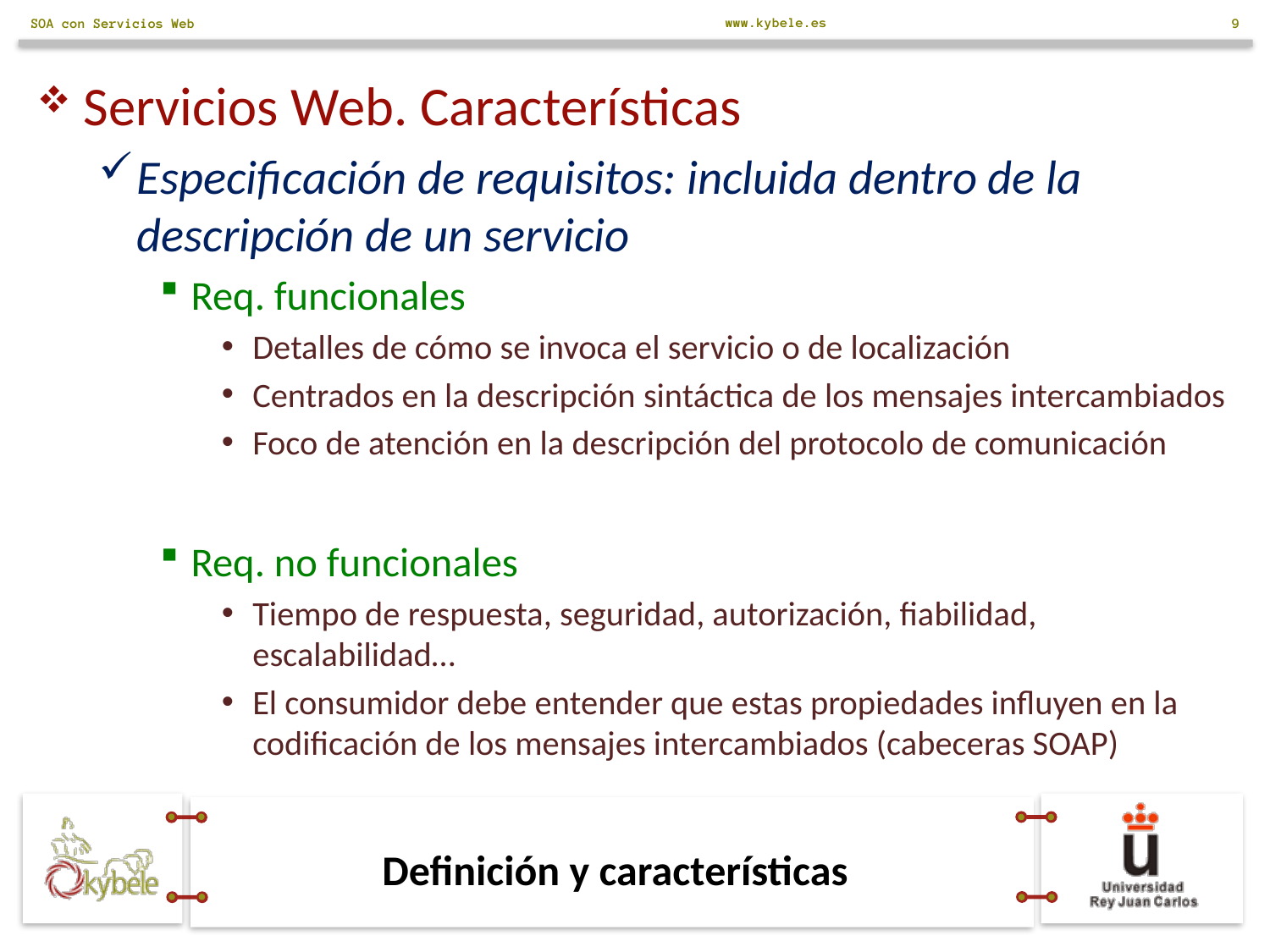

SOA con Servicios Web
9
Servicios Web. Características
Especificación de requisitos: incluida dentro de la descripción de un servicio
Req. funcionales
Detalles de cómo se invoca el servicio o de localización
Centrados en la descripción sintáctica de los mensajes intercambiados
Foco de atención en la descripción del protocolo de comunicación

Req. no funcionales
Tiempo de respuesta, seguridad, autorización, fiabilidad, escalabilidad…
El consumidor debe entender que estas propiedades influyen en la codificación de los mensajes intercambiados (cabeceras SOAP)
# Definición y características